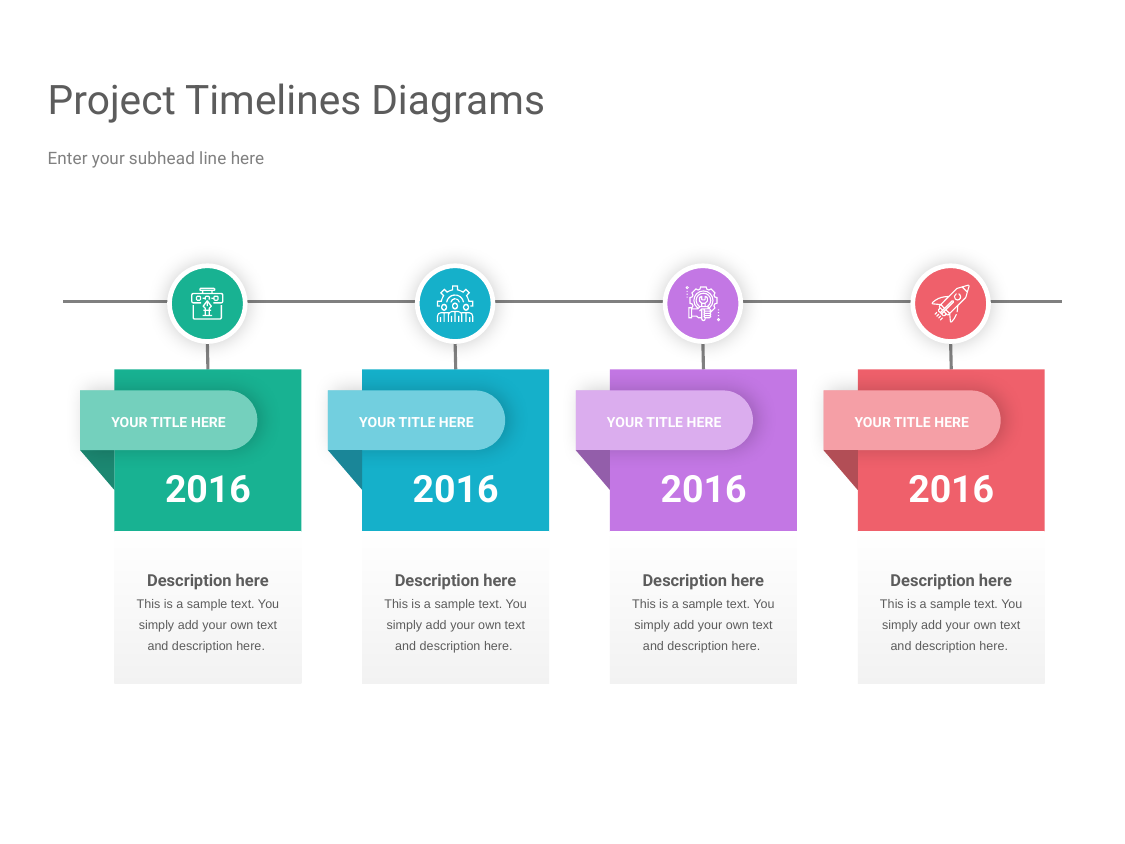

# Project Timelines Diagrams
Enter your subhead line here

YOUR TITLE HERE

YOUR TITLE HERE

YOUR TITLE HERE

YOUR TITLE HERE

2016
2016
2016
2016

Description here
This is a sample text. You simply add your own text and description here.
Description here
This is a sample text. You simply add your own text and description here.
Description here
This is a sample text. You simply add your own text and description here.
Description here
This is a sample text. You simply add your own text and description here.